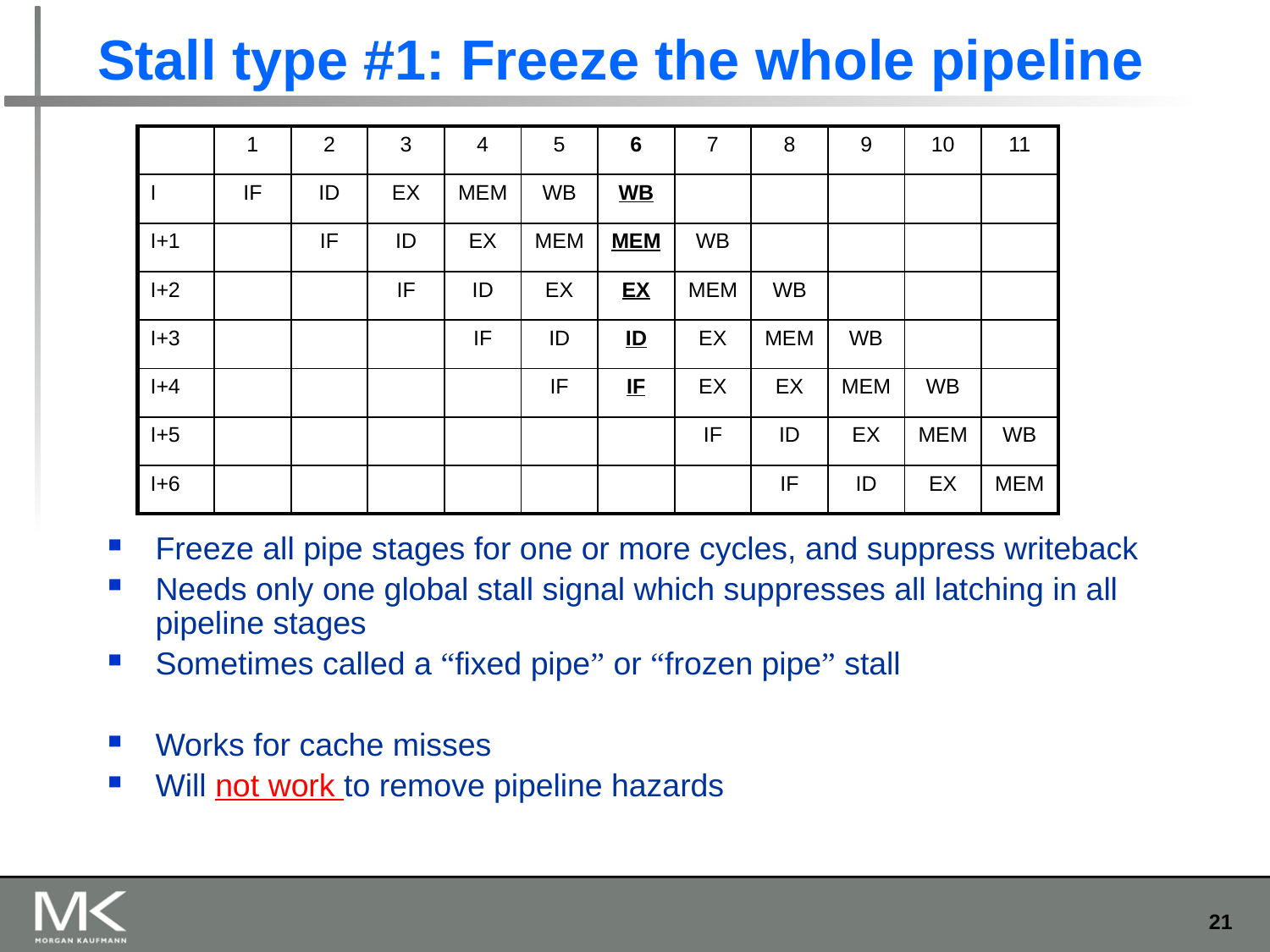

# Stall type #1: Freeze the whole pipeline
|  | 1 | 2 | 3 | 4 | 5 | 6 | 7 | 8 | 9 | 10 | 11 |
| --- | --- | --- | --- | --- | --- | --- | --- | --- | --- | --- | --- |
| I | IF | ID | EX | MEM | WB | WB |  |  |  |  |  |
| I+1 |  | IF | ID | EX | MEM | MEM | WB |  |  |  |  |
| I+2 |  |  | IF | ID | EX | EX | MEM | WB |  |  |  |
| I+3 |  |  |  | IF | ID | ID | EX | MEM | WB |  |  |
| I+4 |  |  |  |  | IF | IF | EX | EX | MEM | WB |  |
| I+5 |  |  |  |  |  |  | IF | ID | EX | MEM | WB |
| I+6 |  |  |  |  |  |  |  | IF | ID | EX | MEM |

Freeze all pipe stages for one or more cycles, and suppress writeback
Needs only one global stall signal which suppresses all latching in all pipeline stages
Sometimes called a “fixed pipe” or “frozen pipe” stall

Works for cache misses
Will not work to remove pipeline hazards